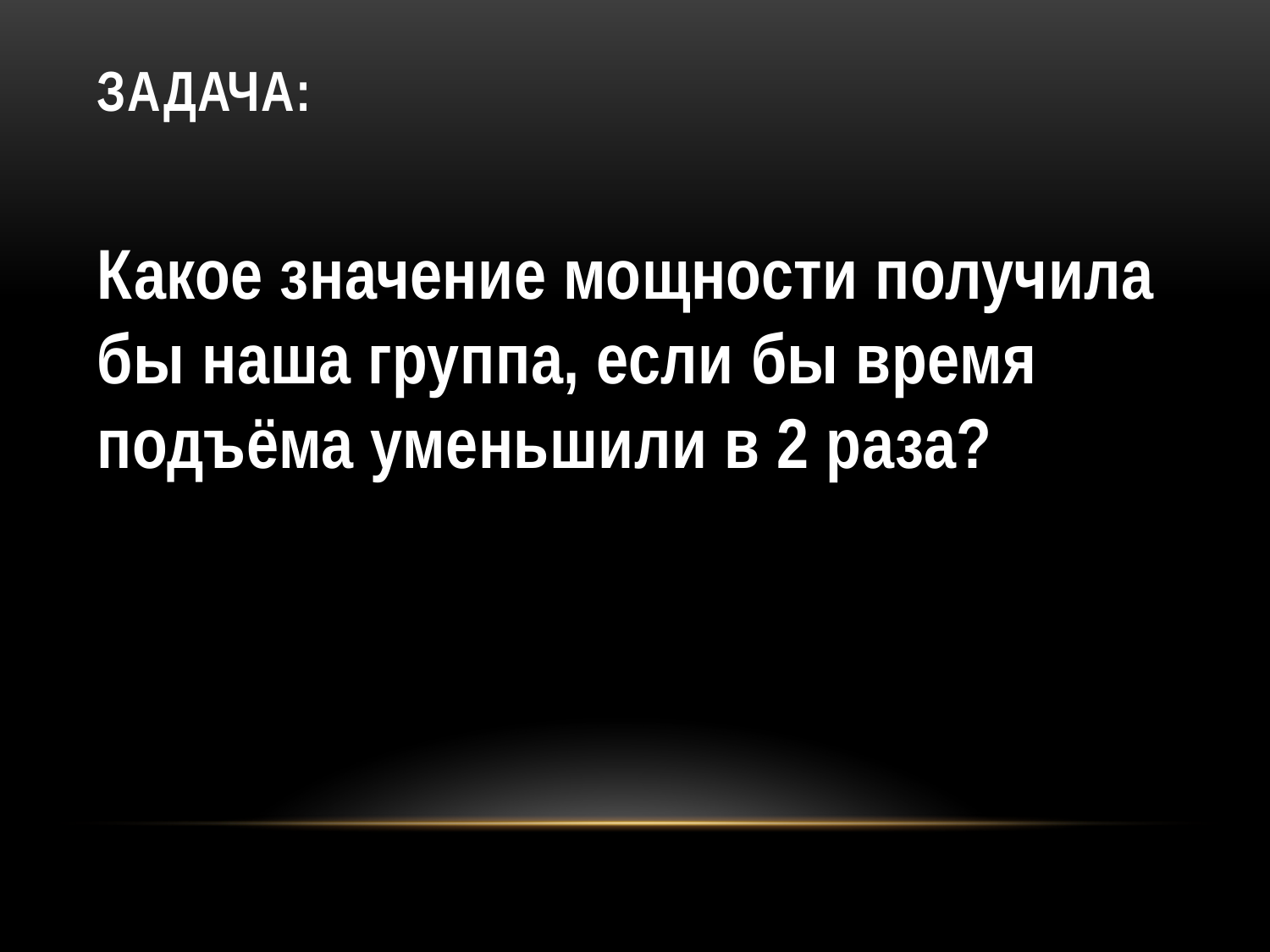

# Задача:
Какое значение мощности получила бы наша группа, если бы время подъёма уменьшили в 2 раза?